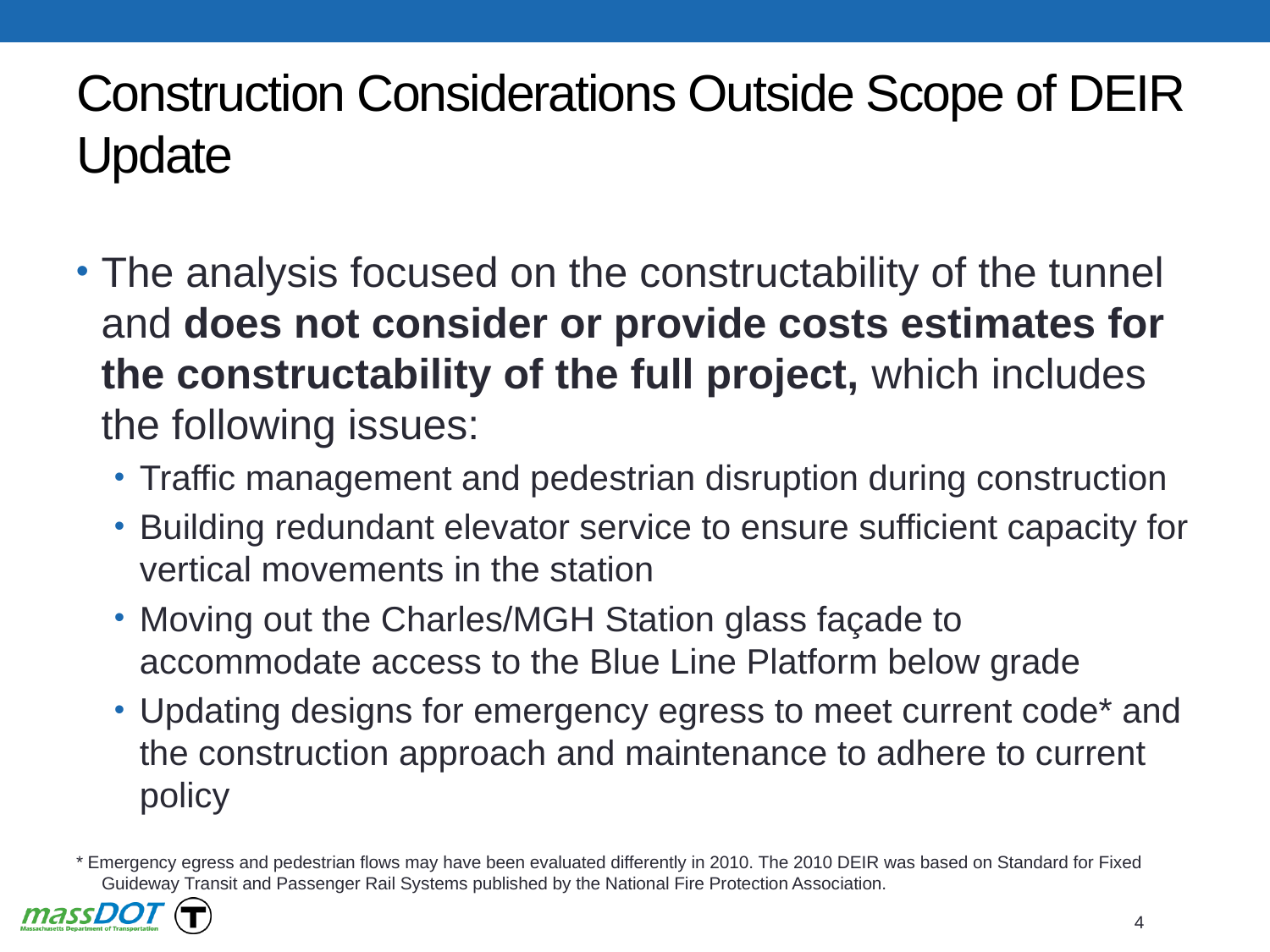

# Construction Considerations Outside Scope of DEIR Update
The analysis focused on the constructability of the tunnel and does not consider or provide costs estimates for the constructability of the full project, which includes the following issues:
Traffic management and pedestrian disruption during construction
Building redundant elevator service to ensure sufficient capacity for vertical movements in the station
Moving out the Charles/MGH Station glass façade to accommodate access to the Blue Line Platform below grade
Updating designs for emergency egress to meet current code* and the construction approach and maintenance to adhere to current policy
* Emergency egress and pedestrian flows may have been evaluated differently in 2010. The 2010 DEIR was based on Standard for Fixed Guideway Transit and Passenger Rail Systems published by the National Fire Protection Association.
4